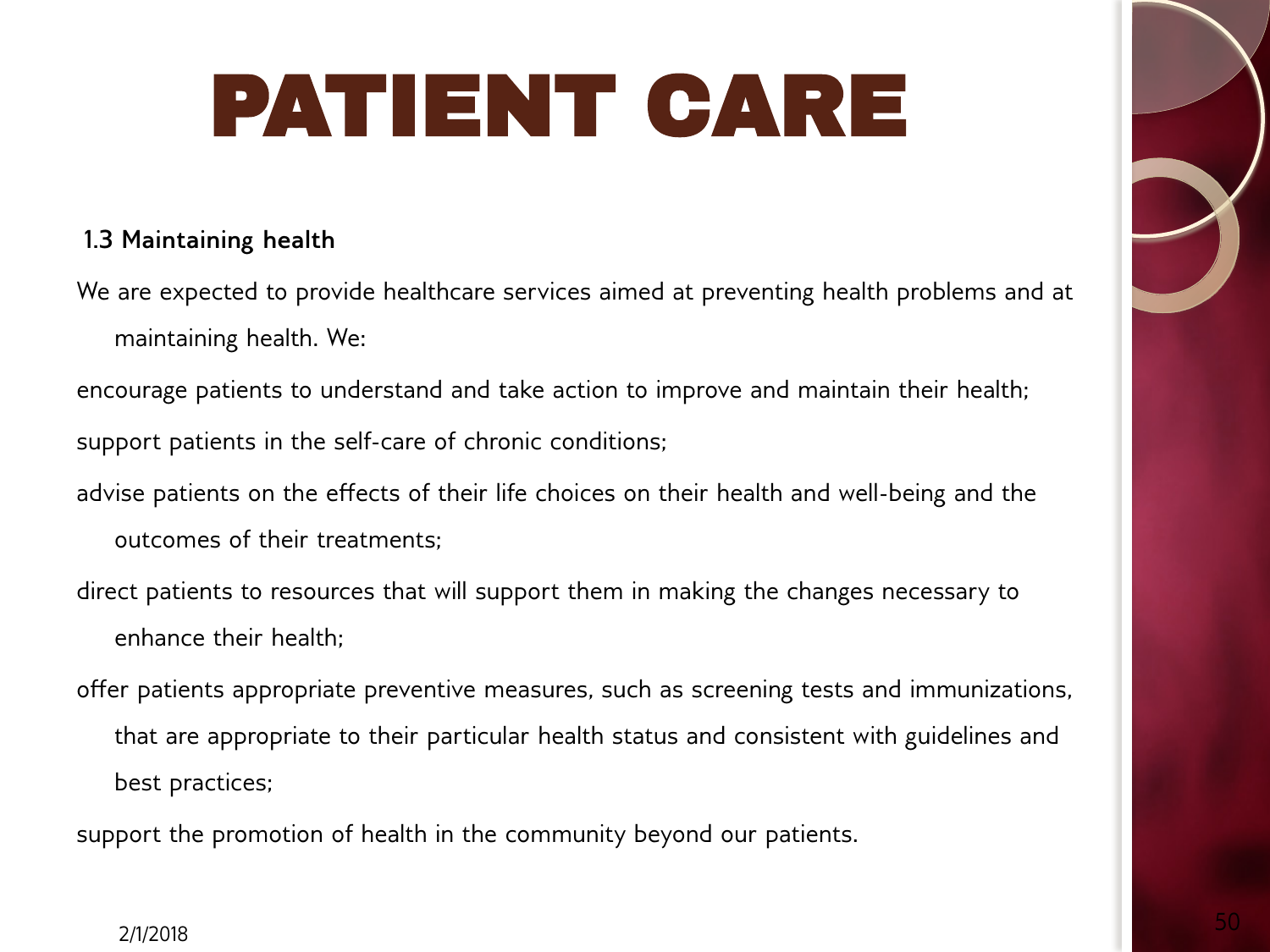

# PATIENT CARE
 1.3 Maintaining health
We are expected to provide healthcare services aimed at preventing health problems and at maintaining health. We:
encourage patients to understand and take action to improve and maintain their health;
support patients in the self-care of chronic conditions;
advise patients on the effects of their life choices on their health and well-being and the outcomes of their treatments;
direct patients to resources that will support them in making the changes necessary to enhance their health;
offer patients appropriate preventive measures, such as screening tests and immunizations, that are appropriate to their particular health status and consistent with guidelines and best practices;
support the promotion of health in the community beyond our patients.
50
2/1/2018